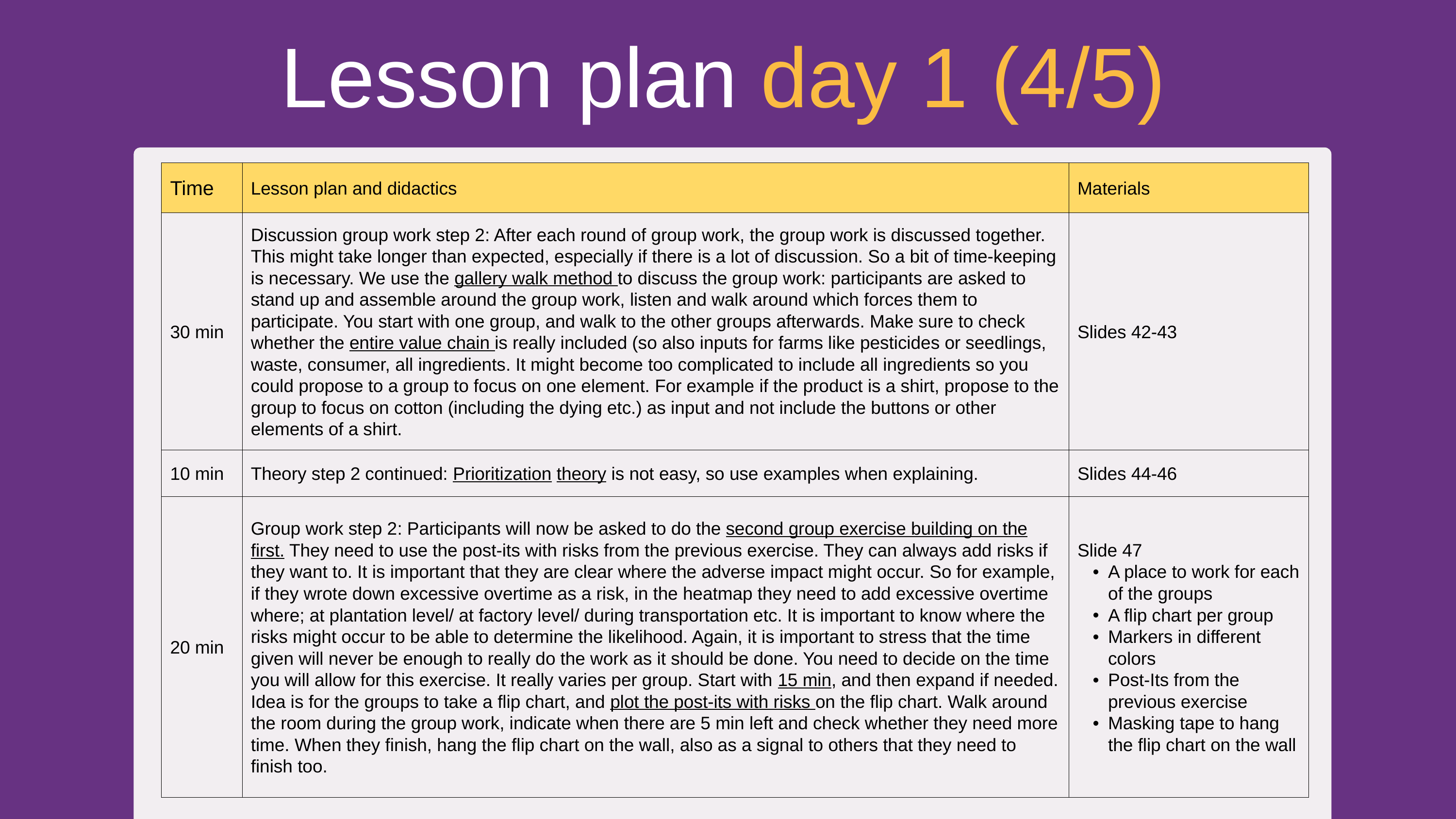

Lesson plan day 1 (4/5)

| Time | Lesson plan and didactics | Materials |
| --- | --- | --- |
| 30 min | Discussion group work step 2: After each round of group work, the group work is discussed together. This might take longer than expected, especially if there is a lot of discussion. So a bit of time-keeping is necessary. We use the gallery walk method to discuss the group work: participants are asked to stand up and assemble around the group work, listen and walk around which forces them to participate. You start with one group, and walk to the other groups afterwards. Make sure to check whether the entire value chain is really included (so also inputs for farms like pesticides or seedlings, waste, consumer, all ingredients. It might become too complicated to include all ingredients so you could propose to a group to focus on one element. For example if the product is a shirt, propose to the group to focus on cotton (including the dying etc.) as input and not include the buttons or other elements of a shirt. | Slides 42-43 |
| 10 min | Theory step 2 continued: Prioritization theory is not easy, so use examples when explaining. | Slides 44-46 |
| 20 min | Group work step 2: Participants will now be asked to do the second group exercise building on the first. They need to use the post-its with risks from the previous exercise. They can always add risks if they want to. It is important that they are clear where the adverse impact might occur. So for example, if they wrote down excessive overtime as a risk, in the heatmap they need to add excessive overtime where; at plantation level/ at factory level/ during transportation etc. It is important to know where the risks might occur to be able to determine the likelihood. Again, it is important to stress that the time given will never be enough to really do the work as it should be done. You need to decide on the time you will allow for this exercise. It really varies per group. Start with 15 min, and then expand if needed. Idea is for the groups to take a flip chart, and plot the post-its with risks on the flip chart. Walk around the room during the group work, indicate when there are 5 min left and check whether they need more time. When they finish, hang the flip chart on the wall, also as a signal to others that they need to finish too. | Slide 47 A place to work for each of the groups A flip chart per group Markers in different colors Post-Its from the previous exercise Masking tape to hang the flip chart on the wall |